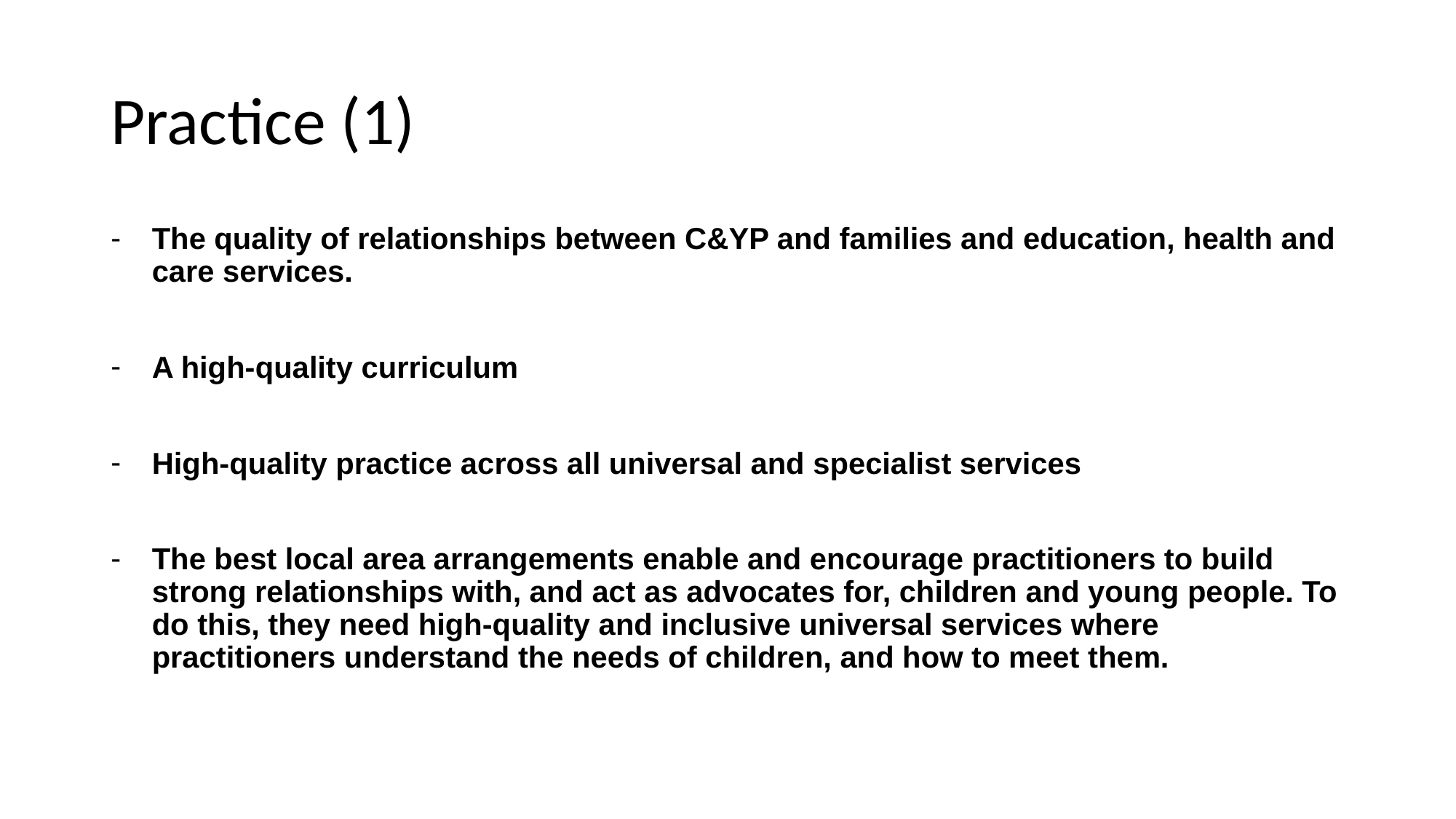

# Practice (1)
The quality of relationships between C&YP and families and education, health and care services.

A high-quality curriculum

High-quality practice across all universal and specialist services

The best local area arrangements enable and encourage practitioners to build strong relationships with, and act as advocates for, children and young people. To do this, they need high-quality and inclusive universal services where practitioners understand the needs of children, and how to meet them.